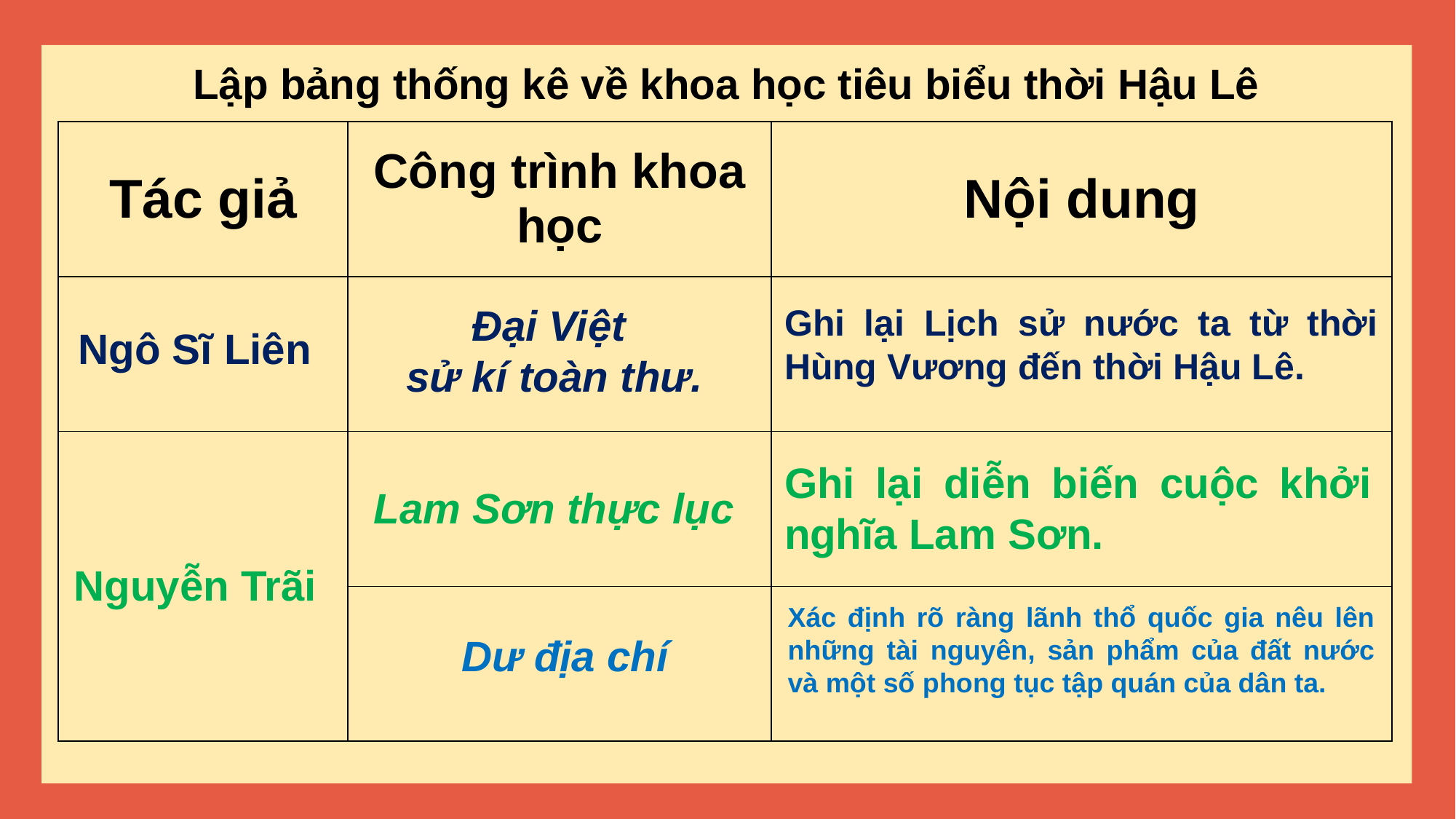

Lập bảng thống kê về khoa học tiêu biểu thời Hậu Lê
| Tác giả | Công trình khoa học | Nội dung |
| --- | --- | --- |
|  |  |  |
|  |  |  |
|  |  |  |
Ghi lại Lịch sử nước ta từ thời Hùng Vương đến thời Hậu Lê.
Đại Việt
sử kí toàn thư.
 Ngô Sĩ Liên
Lam Sơn thực lục
Ghi lại diễn biến cuộc khởi nghĩa Lam Sơn.
Nguyễn Trãi
Xác định rõ ràng lãnh thổ quốc gia nêu lên những tài nguyên, sản phẩm của đất nước và một số phong tục tập quán của dân ta.
Dư địa chí